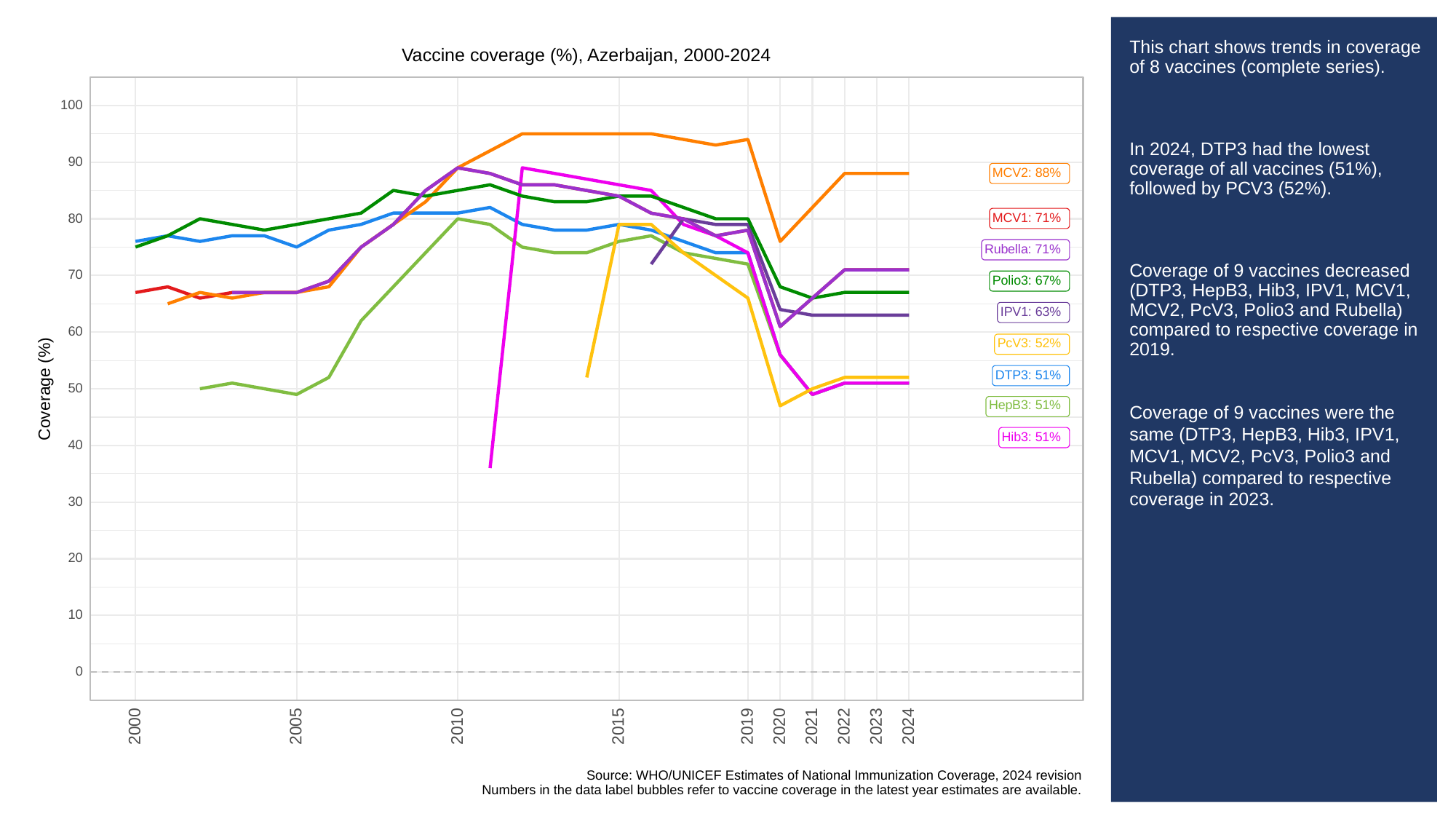

# This chart shows trends in coverage of 8 vaccines (complete series).

In 2024, DTP3 had the lowest coverage of all vaccines (51%), followed by PCV3 (52%).

Coverage of 9 vaccines decreased (DTP3, HepB3, Hib3, IPV1, MCV1, MCV2, PcV3, Polio3 and Rubella) compared to respective coverage in 2019.

Coverage of 9 vaccines were the same (DTP3, HepB3, Hib3, IPV1, MCV1, MCV2, PcV3, Polio3 and Rubella) compared to respective coverage in 2023.

Vaccine coverage (%), Azerbaijan, 2000-2024

100

90

MCV2: 88%

MCV1: 71%
80

Rubella: 71%

70

Polio3: 67%

IPV1: 63%

60

PcV3: 52%

DTP3: 51%

Coverage (%)

50

HepB3: 51%

Hib3: 51%
40

30

20

10

0

2023
2000
2005
2010
2015
2019
2020
2021
2022
2024
Source: WHO/UNICEF Estimates of National Immunization Coverage, 2024 revision
Numbers in the data label bubbles refer to vaccine coverage in the latest year estimates are available.